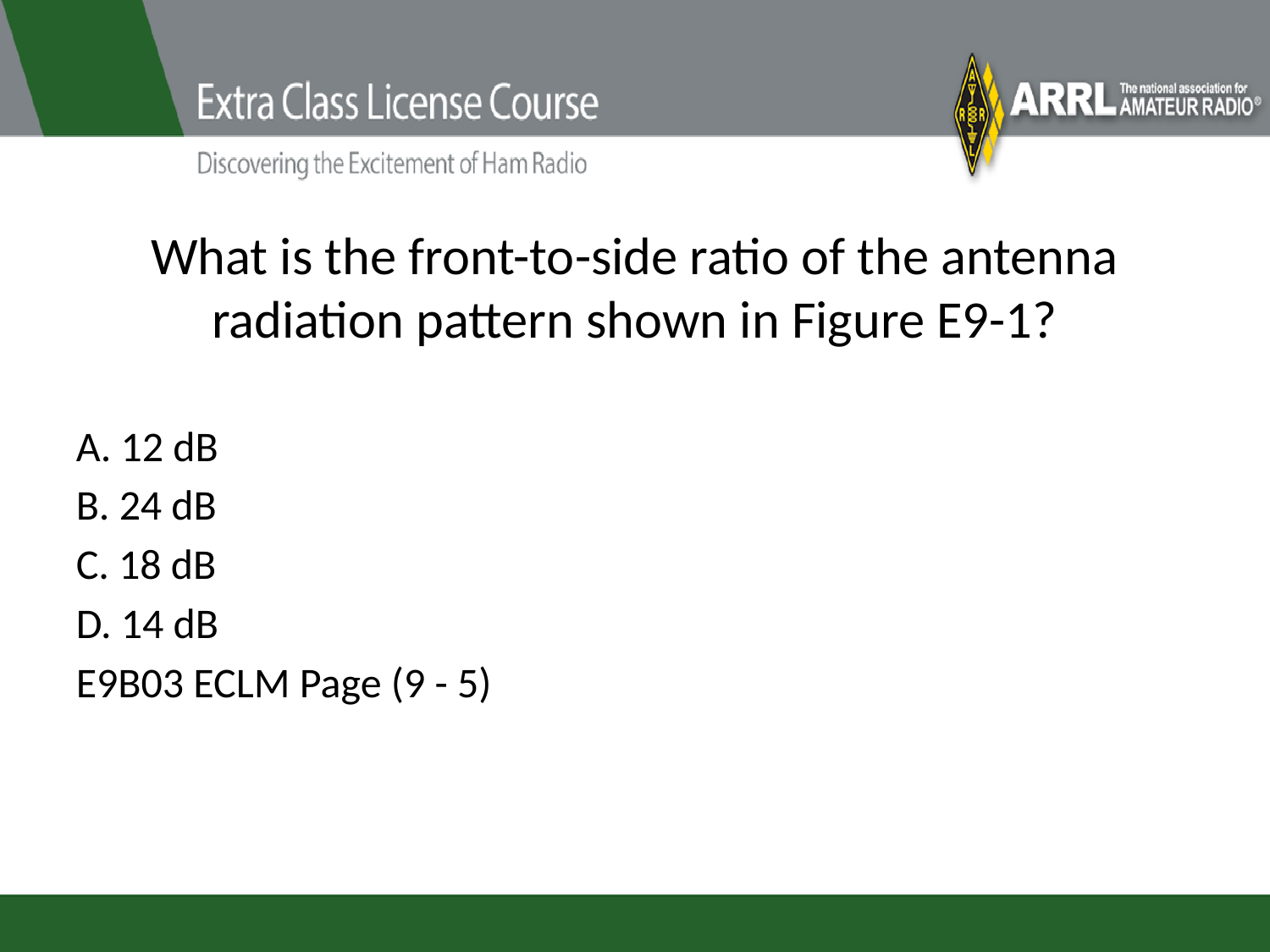

# What is the front-to-side ratio of the antenna radiation pattern shown in Figure E9-1?
A. 12 dB
B. 24 dB
C. 18 dB
D. 14 dB
E9B03 ECLM Page (9 - 5)